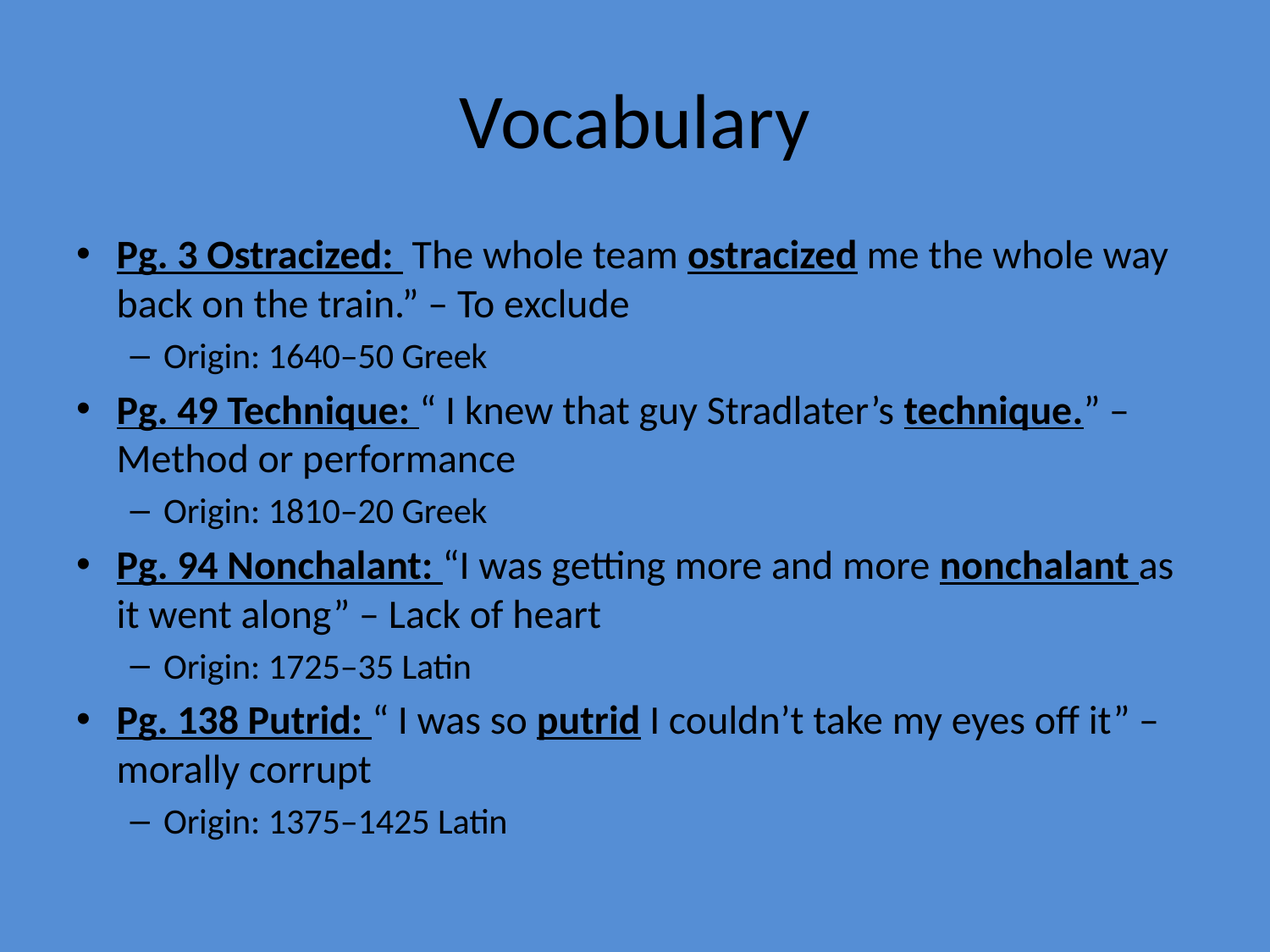

# Vocabulary
Pg. 3 Ostracized:  The whole team ostracized me the whole way back on the train.” – To exclude
Origin: 1640–50 Greek
Pg. 49 Technique: “ I knew that guy Stradlater’s technique.” – Method or performance
Origin: 1810–20 Greek
Pg. 94 Nonchalant: “I was getting more and more nonchalant as it went along” – Lack of heart
Origin: 1725–35 Latin
Pg. 138 Putrid: “ I was so putrid I couldn’t take my eyes off it” – morally corrupt
Origin: 1375–1425 Latin